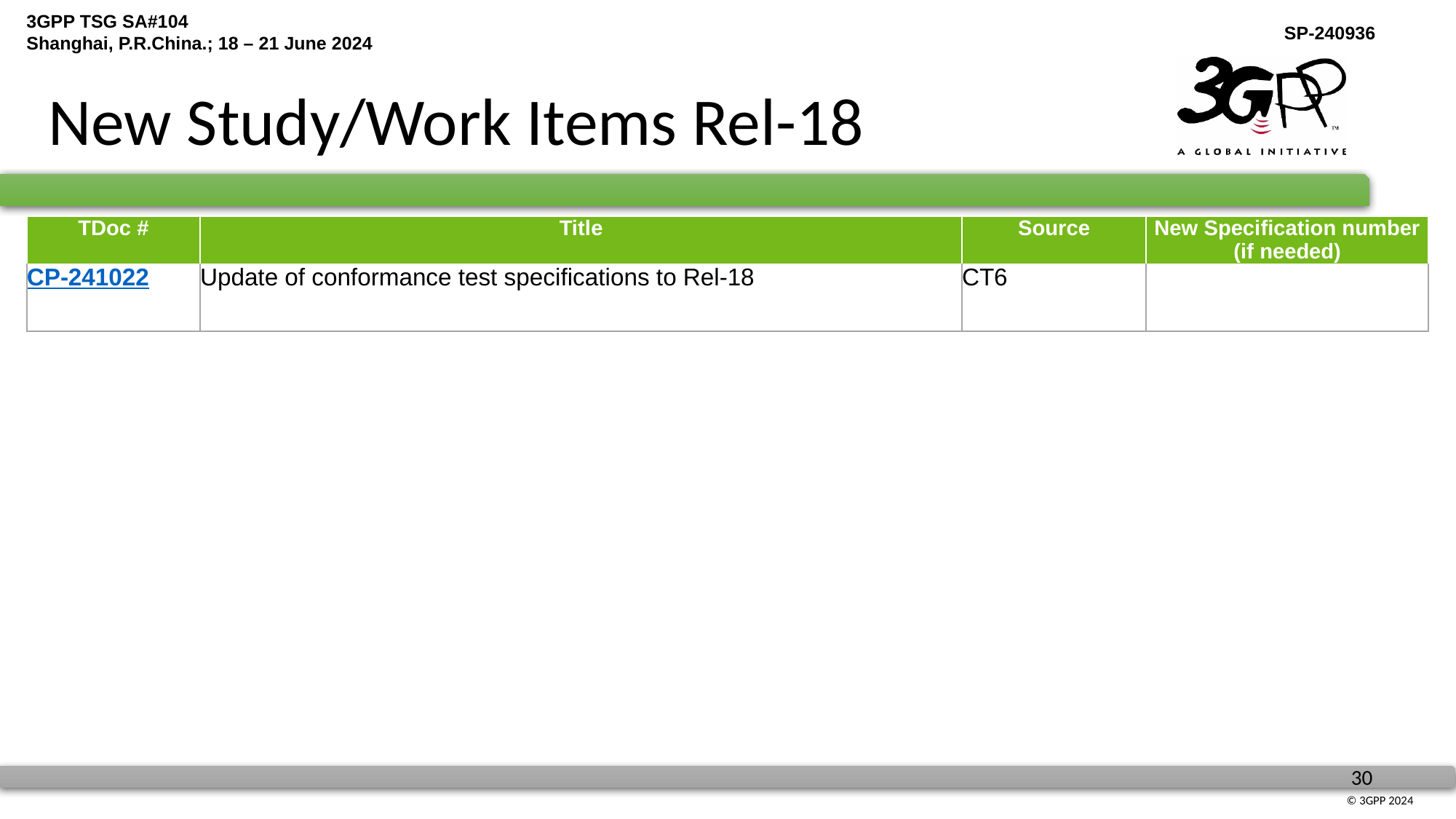

# New Study/Work Items Rel-18
| TDoc # | Title | Source | New Specification number (if needed) |
| --- | --- | --- | --- |
| CP-241022 | Update of conformance test specifications to Rel-18 | CT6 |  |